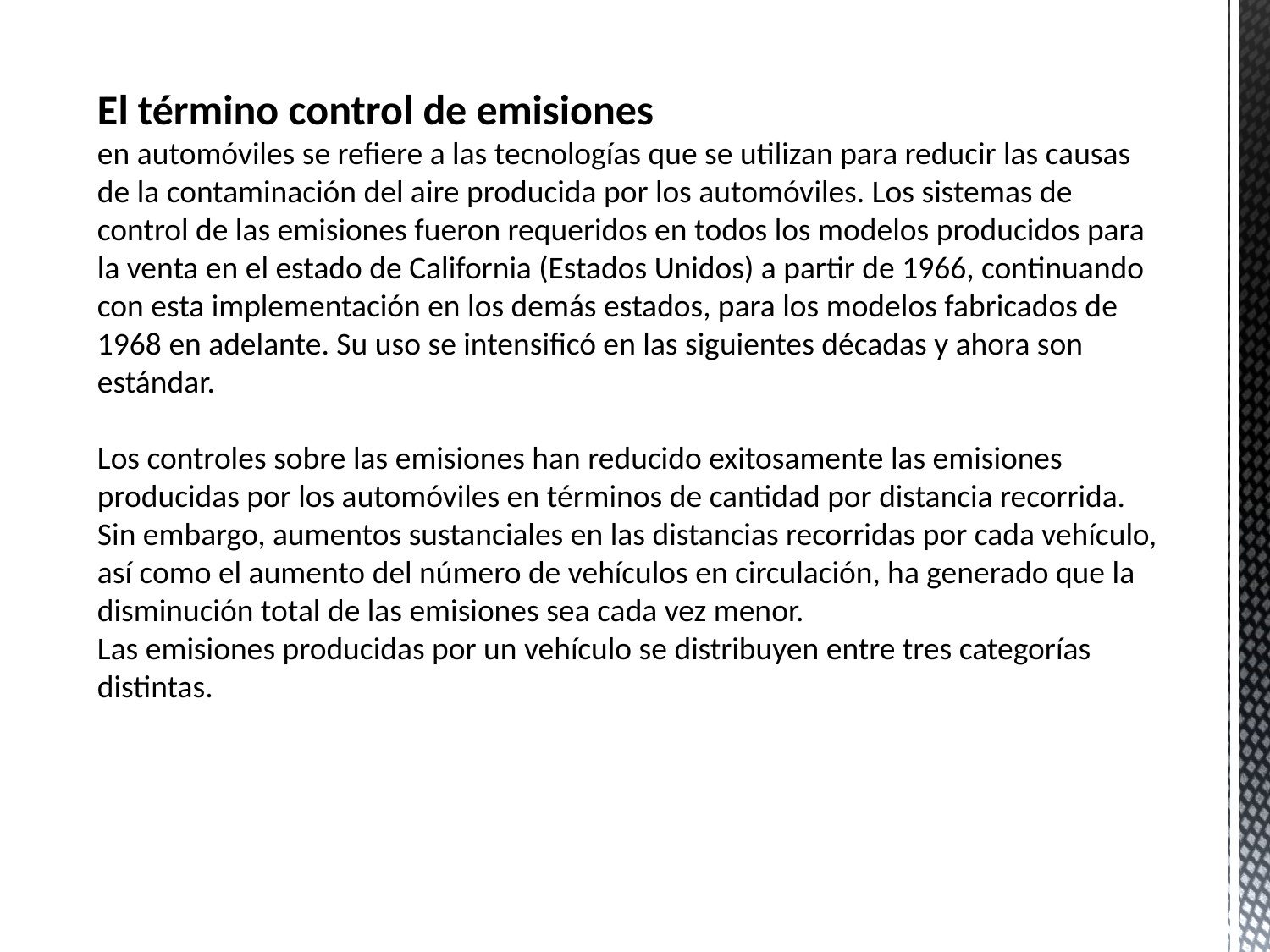

El término control de emisiones
en automóviles se refiere a las tecnologías que se utilizan para reducir las causas de la contaminación del aire producida por los automóviles. Los sistemas de control de las emisiones fueron requeridos en todos los modelos producidos para la venta en el estado de California (Estados Unidos) a partir de 1966, continuando con esta implementación en los demás estados, para los modelos fabricados de 1968 en adelante. Su uso se intensificó en las siguientes décadas y ahora son estándar.

Los controles sobre las emisiones han reducido exitosamente las emisiones producidas por los automóviles en términos de cantidad por distancia recorrida. Sin embargo, aumentos sustanciales en las distancias recorridas por cada vehículo, así como el aumento del número de vehículos en circulación, ha generado que la disminución total de las emisiones sea cada vez menor.
Las emisiones producidas por un vehículo se distribuyen entre tres categorías distintas.